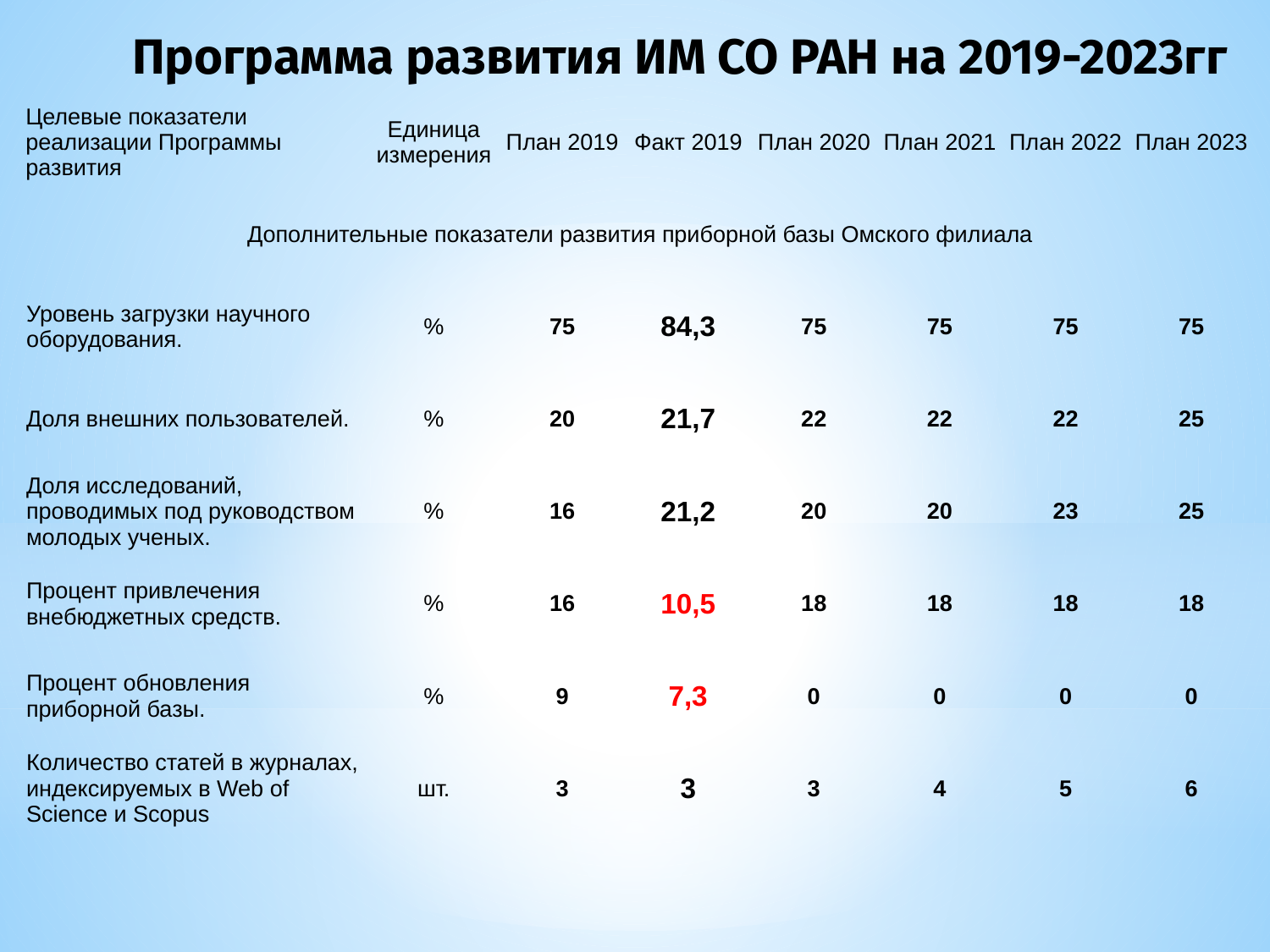

# Программа развития ИМ СО РАН на 2019-2023гг
| Целевые показатели реализации Программы развития | Единица измерения | План 2019 | Факт 2019 | План 2020 | План 2021 | План 2022 | План 2023 |
| --- | --- | --- | --- | --- | --- | --- | --- |
| Дополнительные показатели развития приборной базы Омского филиала |  |  |  |  |  |  |  |
| Уровень загрузки научного оборудования. | % | 75 | 84,3 | 75 | 75 | 75 | 75 |
| Доля внешних пользователей. | % | 20 | 21,7 | 22 | 22 | 22 | 25 |
| Доля исследований, проводимых под руководством молодых ученых. | % | 16 | 21,2 | 20 | 20 | 23 | 25 |
| Процент привлечения внебюджетных средств. | % | 16 | 10,5 | 18 | 18 | 18 | 18 |
| Процент обновления приборной базы. | % | 9 | 7,3 | 0 | 0 | 0 | 0 |
| Количество статей в журналах, индексируемых в Web of Science и Scopus | шт. | 3 | 3 | 3 | 4 | 5 | 6 |